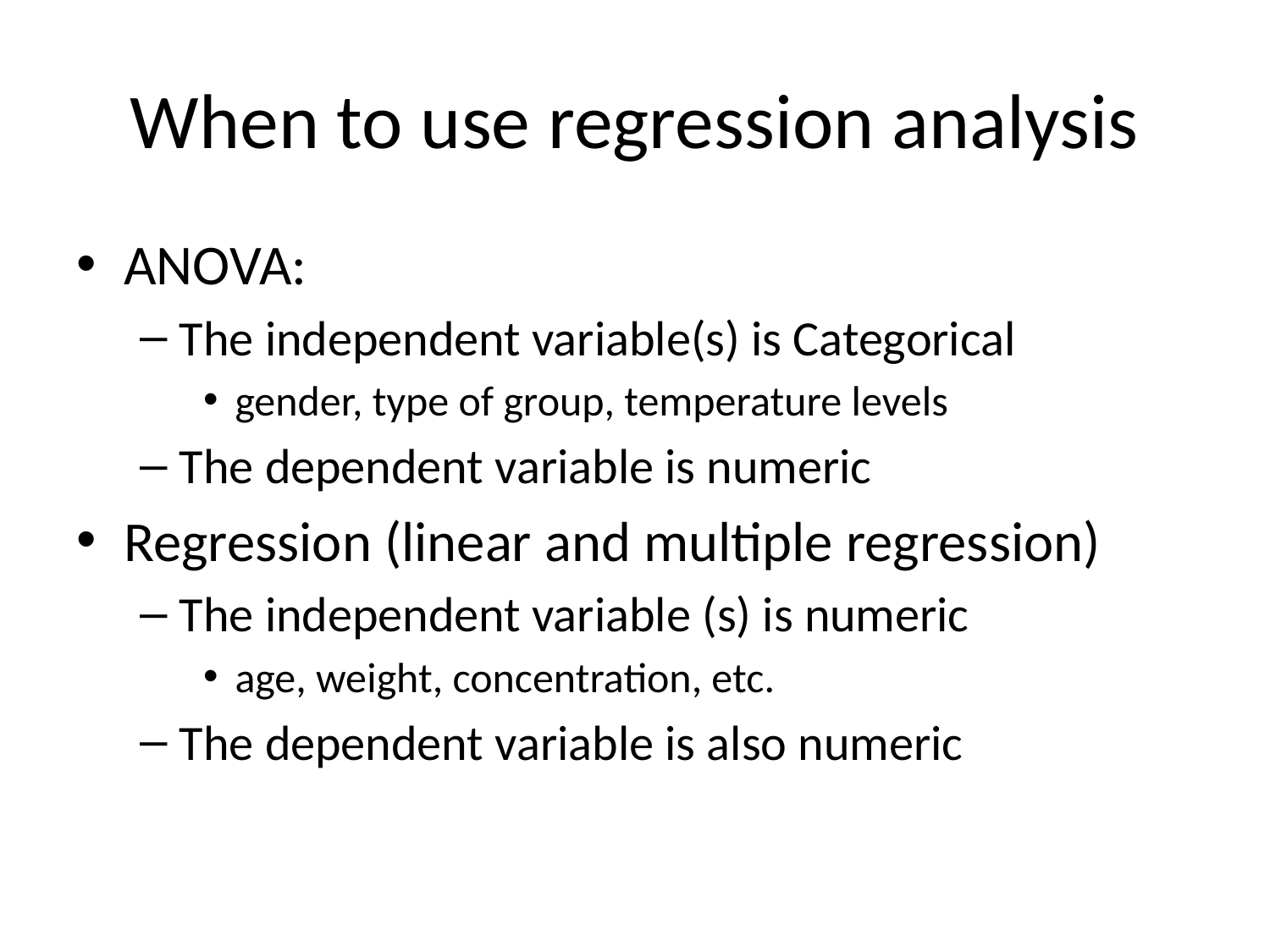

# When to use regression analysis
ANOVA:
The independent variable(s) is Categorical
gender, type of group, temperature levels
The dependent variable is numeric
Regression (linear and multiple regression)
The independent variable (s) is numeric
age, weight, concentration, etc.
The dependent variable is also numeric